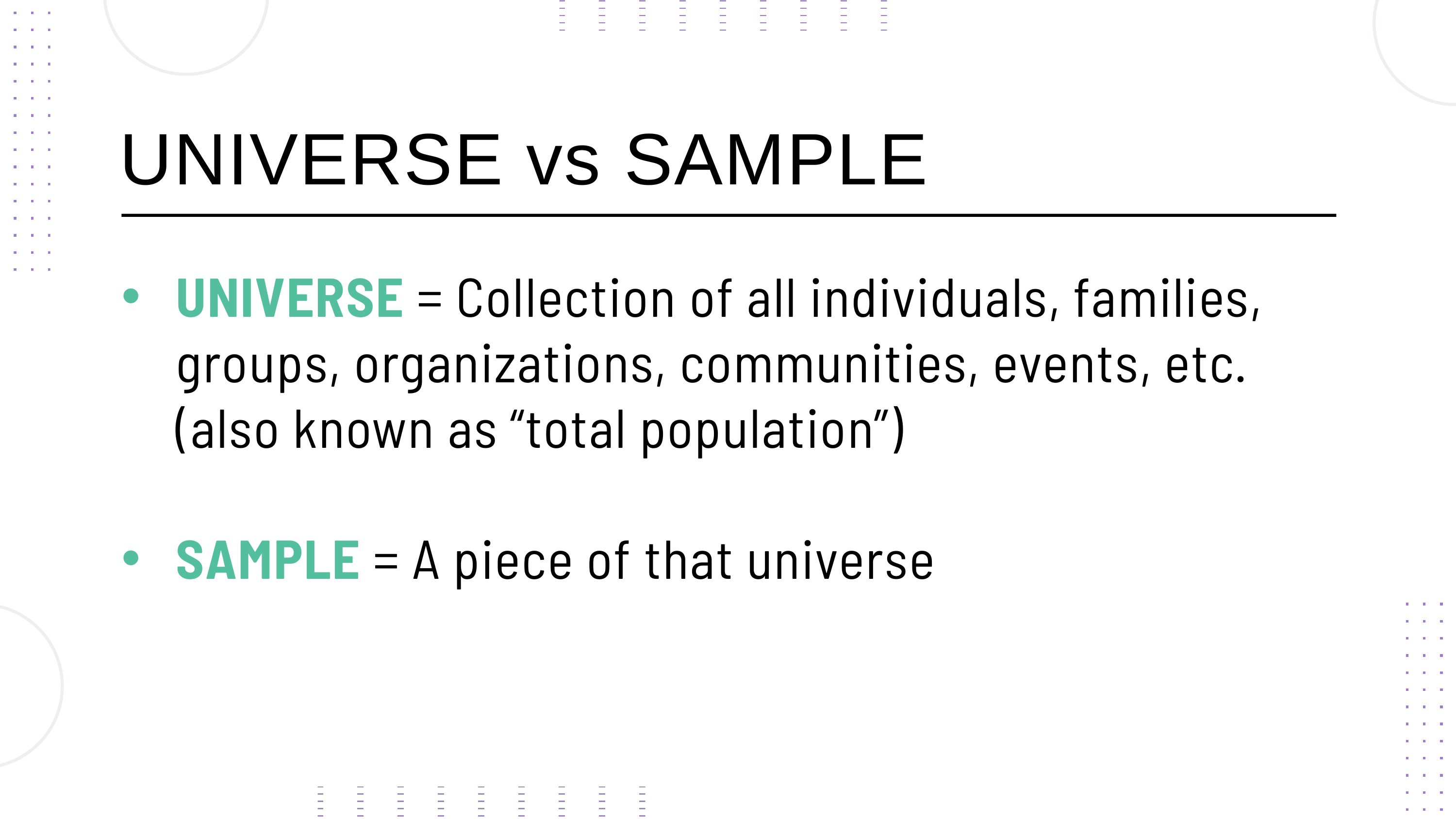

UNIVERSE vs SAMPLE

UNIVERSE = Collection of all individuals, families, groups, organizations, communities, events, etc. (also known as “total population”)

SAMPLE = A piece of that universe